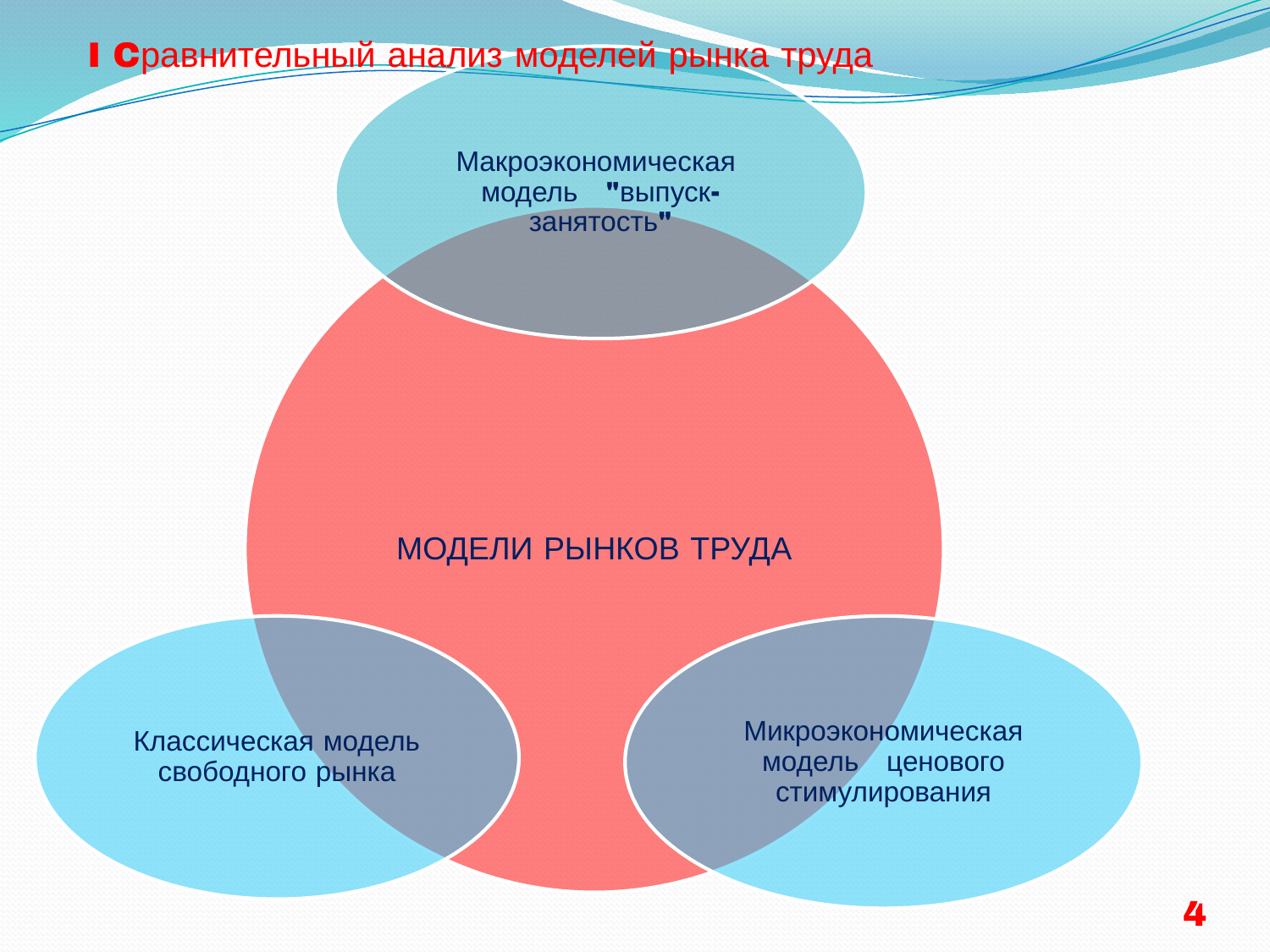

МОДЕЛИ РЫНКОВ ТРУДА
Макроэкономическая  модель   "выпуск-занятость"
Микроэкономическая модель   ценового стимулирования
Классическая модель свободного рынка
I Cравнительный анализ моделей рынка труда

4